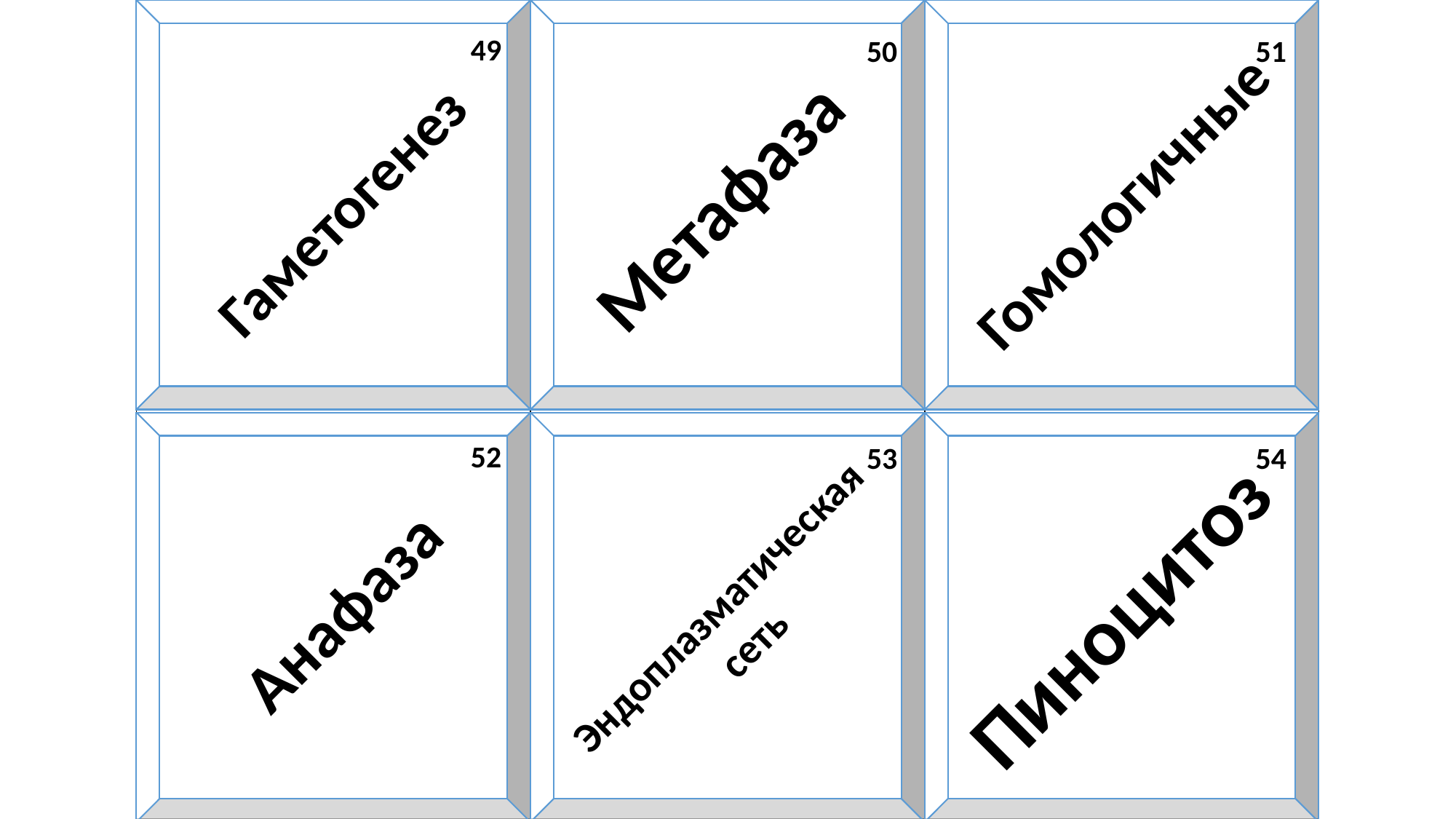

|  |  |  |
| --- | --- | --- |
|  |  |  |

49
50
51

Метафаза
Гомологичные
Гаметогенез

52
53
54

Пиноцитоз
Анафаза
Эндоплазматическая сеть